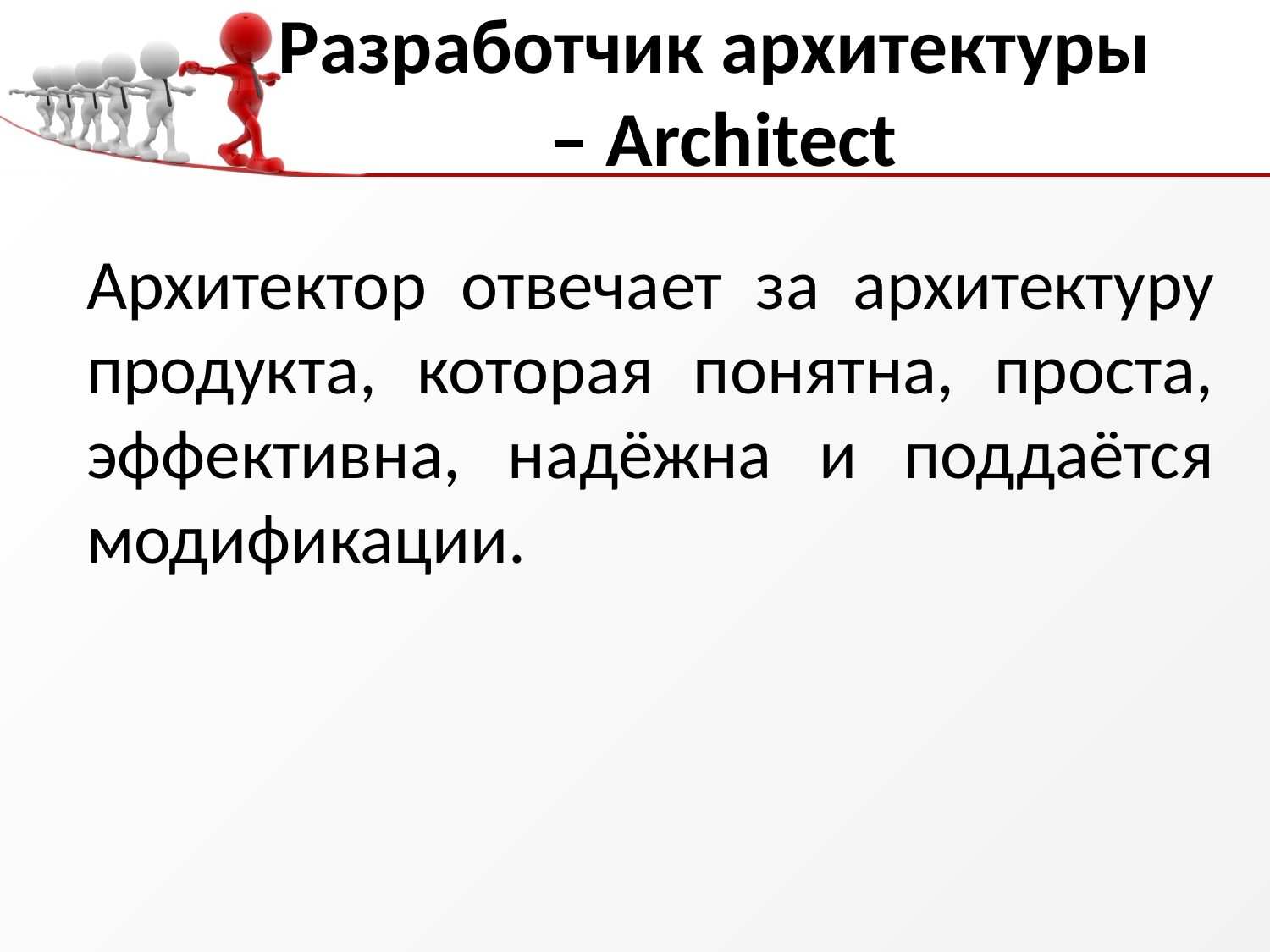

Разработчик архитектуры
 – Architect
Архитектор отвечает за архитектуру продукта, которая понятна, проста, эффективна, надёжна и поддаётся модификации.